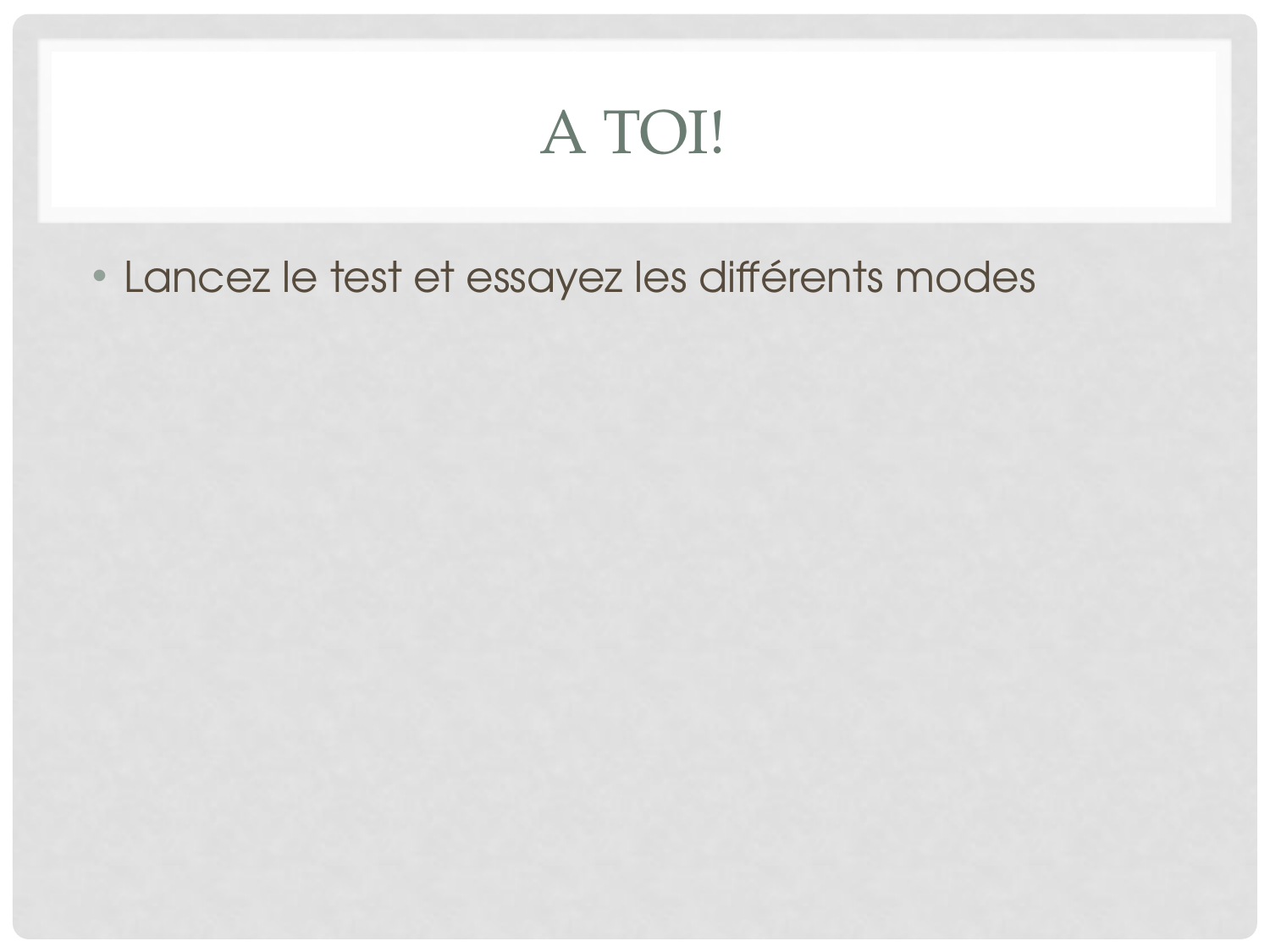

# A toi!
Lancez le test et essayez les différents modes